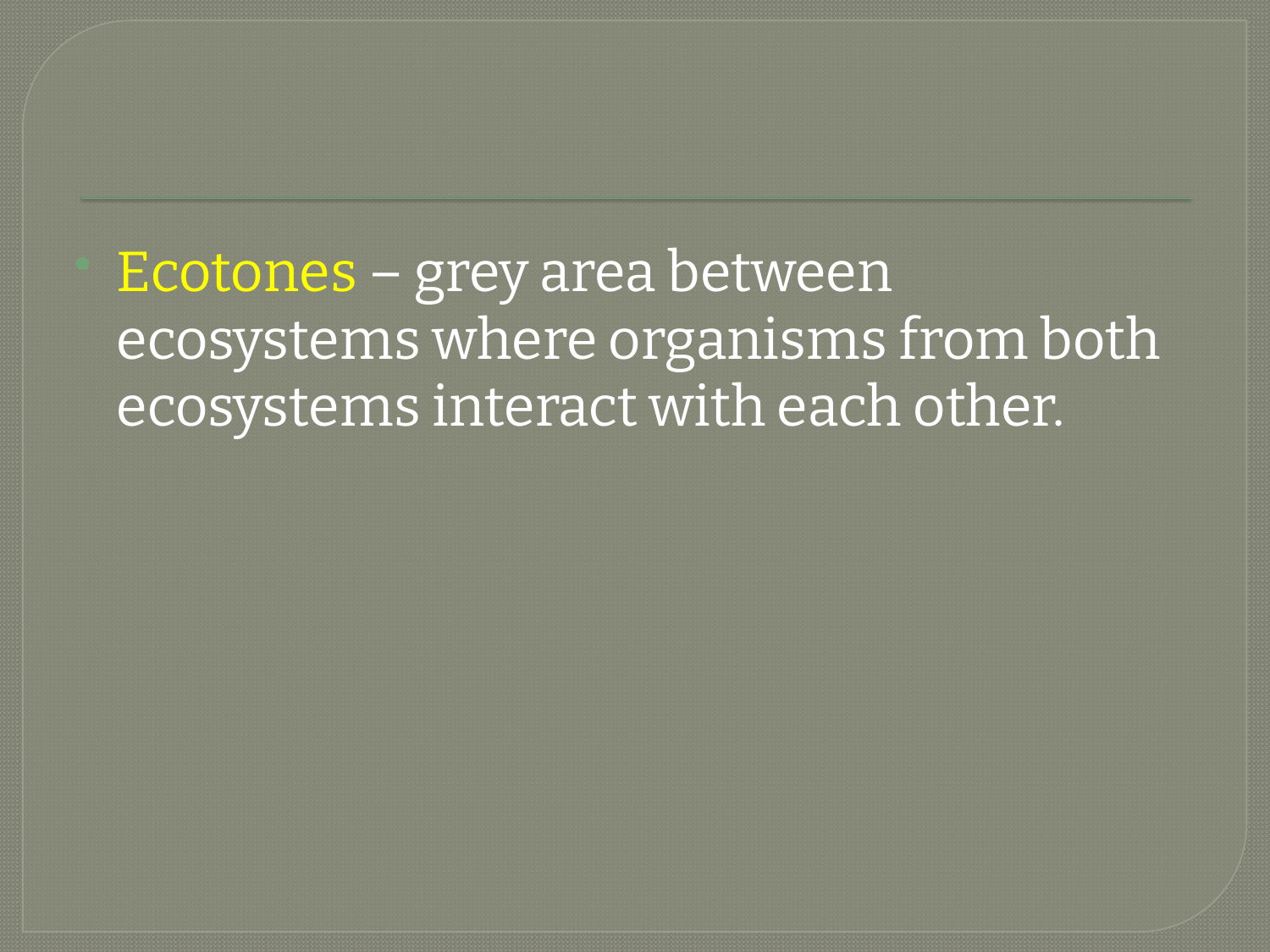

#
Ecotones – grey area between ecosystems where organisms from both ecosystems interact with each other.